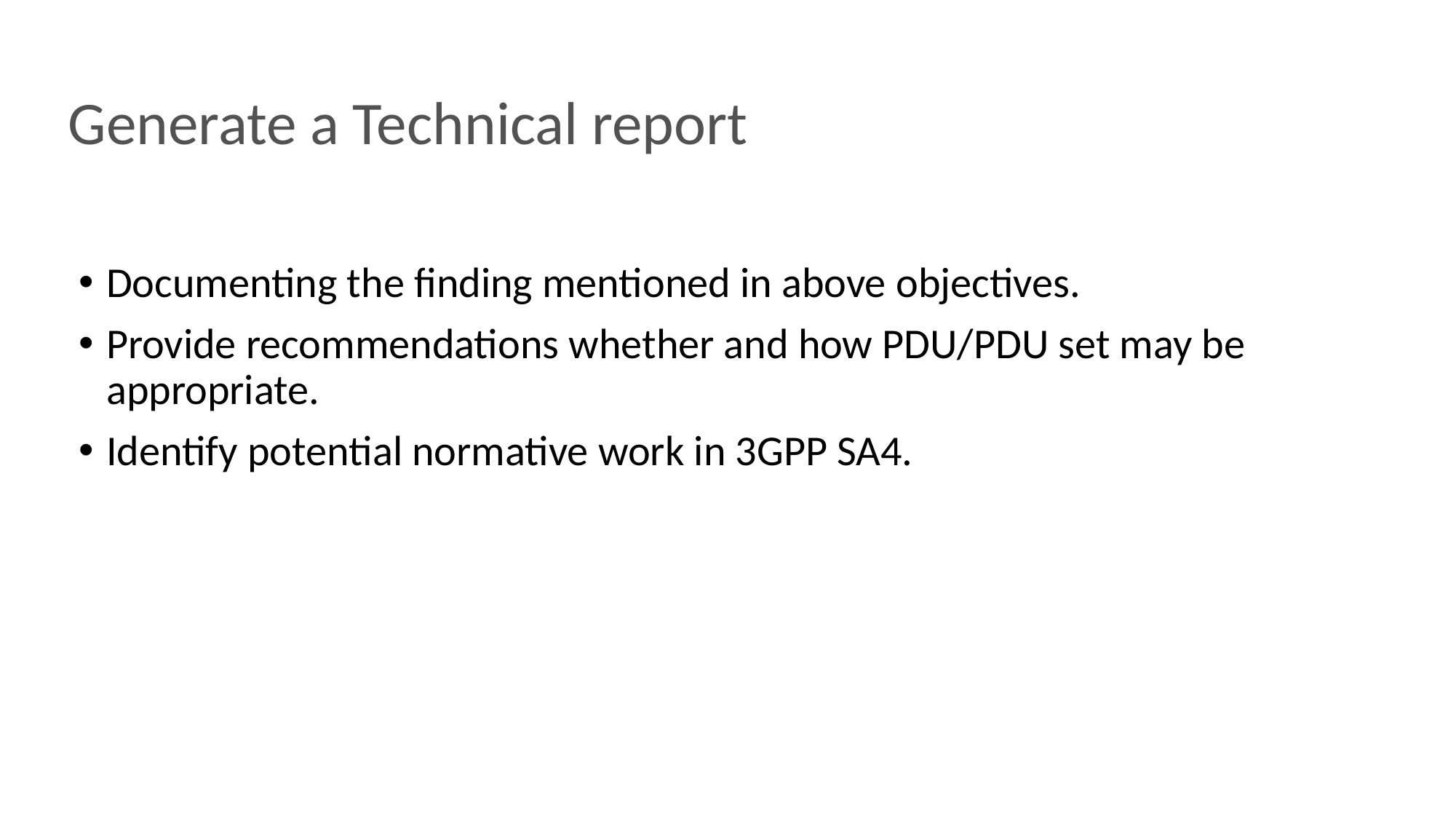

# Generate a Technical report

Documenting the finding mentioned in above objectives.
Provide recommendations whether and how PDU/PDU set may be appropriate.
Identify potential normative work in 3GPP SA4.